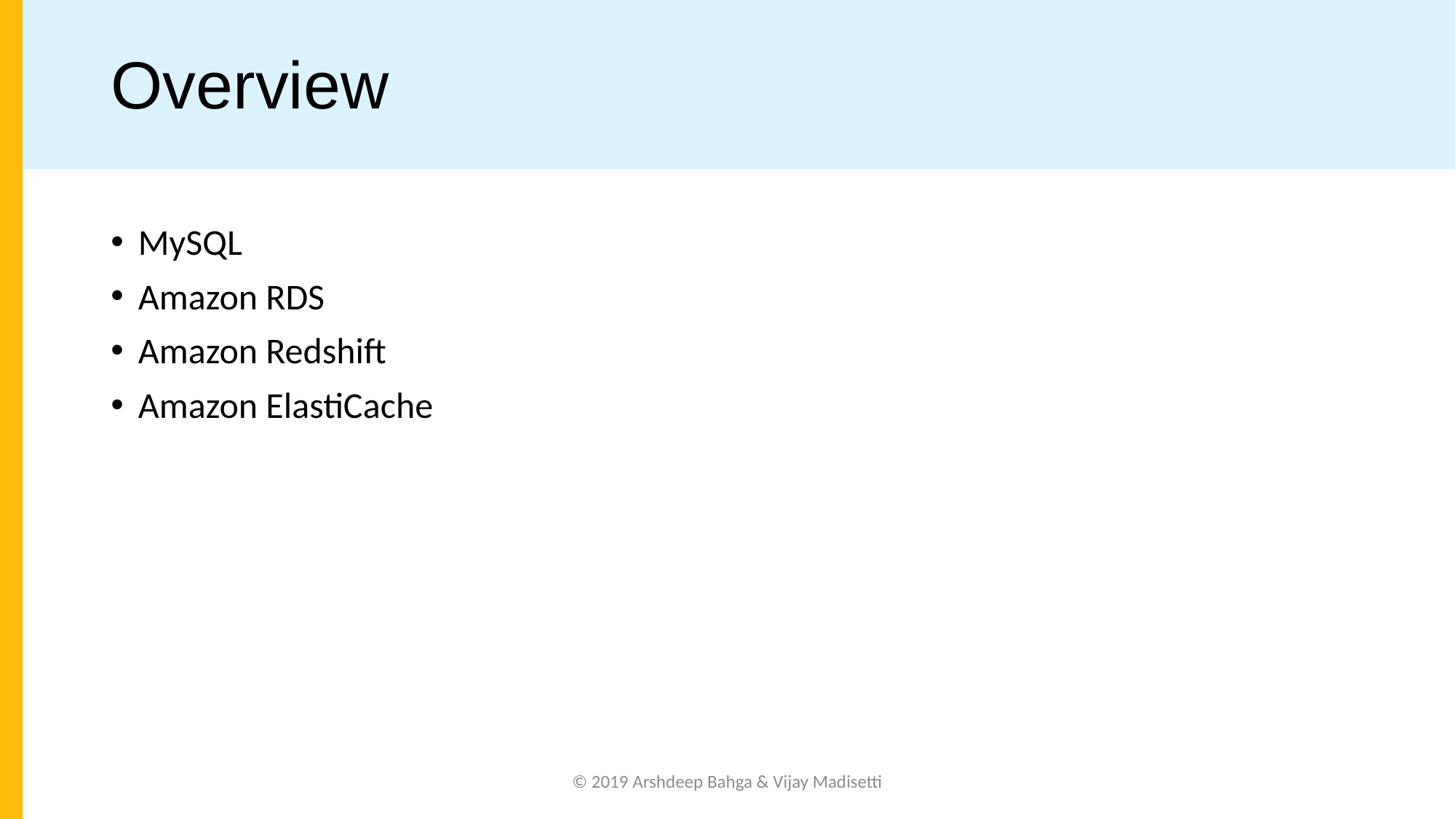

# Overview
MySQL
Amazon RDS
Amazon Redshift
Amazon ElastiCache
© 2019 Arshdeep Bahga & Vijay Madisetti